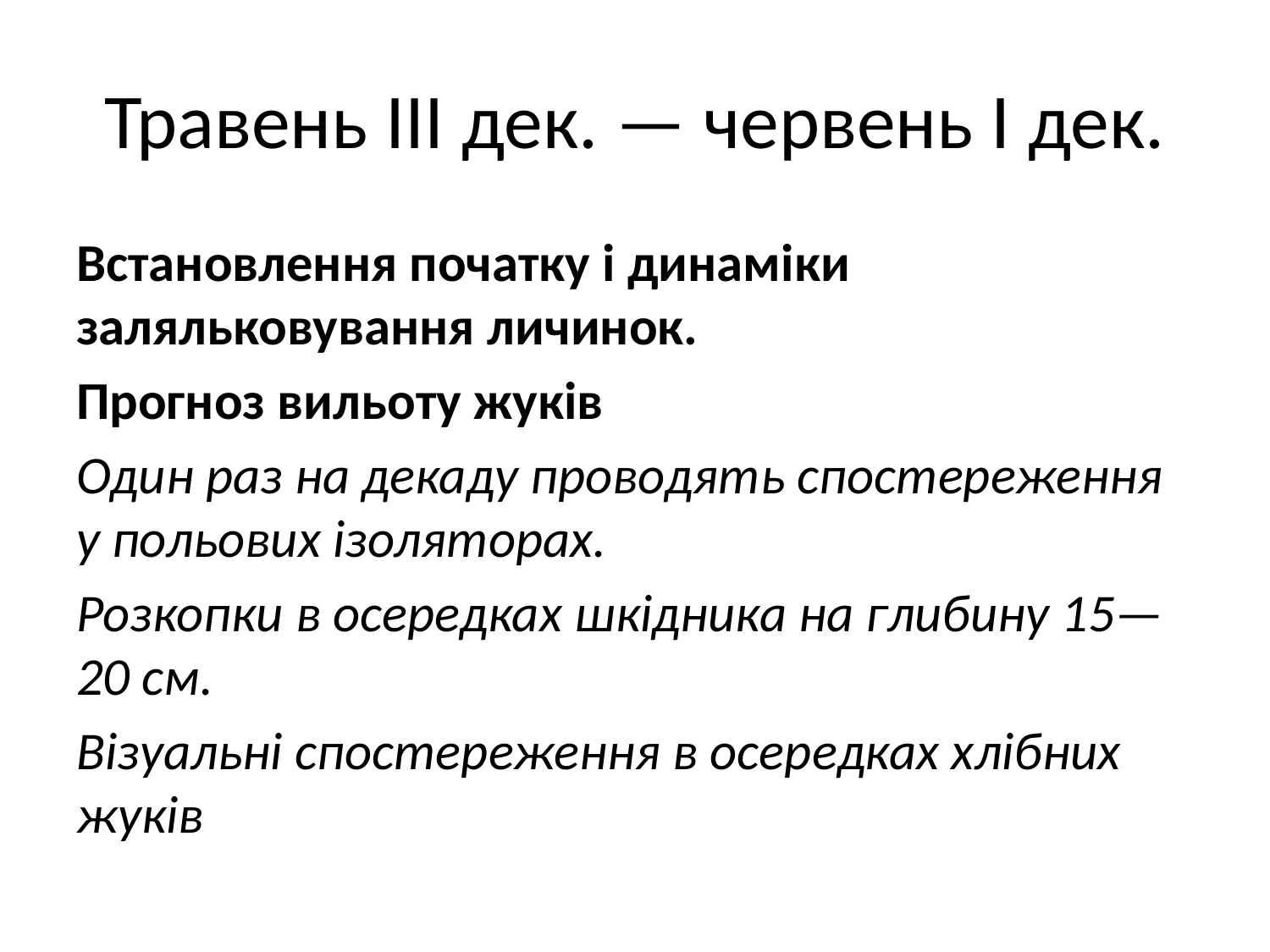

# Травень III дек. — червень І дек.
Встановлення початку і динаміки  заляльковування личинок.
Прогноз вильоту жуків
Один раз на декаду проводять спостереження у польових ізоляторах.
Розкопки в осередках шкідника на глибину 15—20 см.
Візуальні спостереження в осередках хлібних жуків